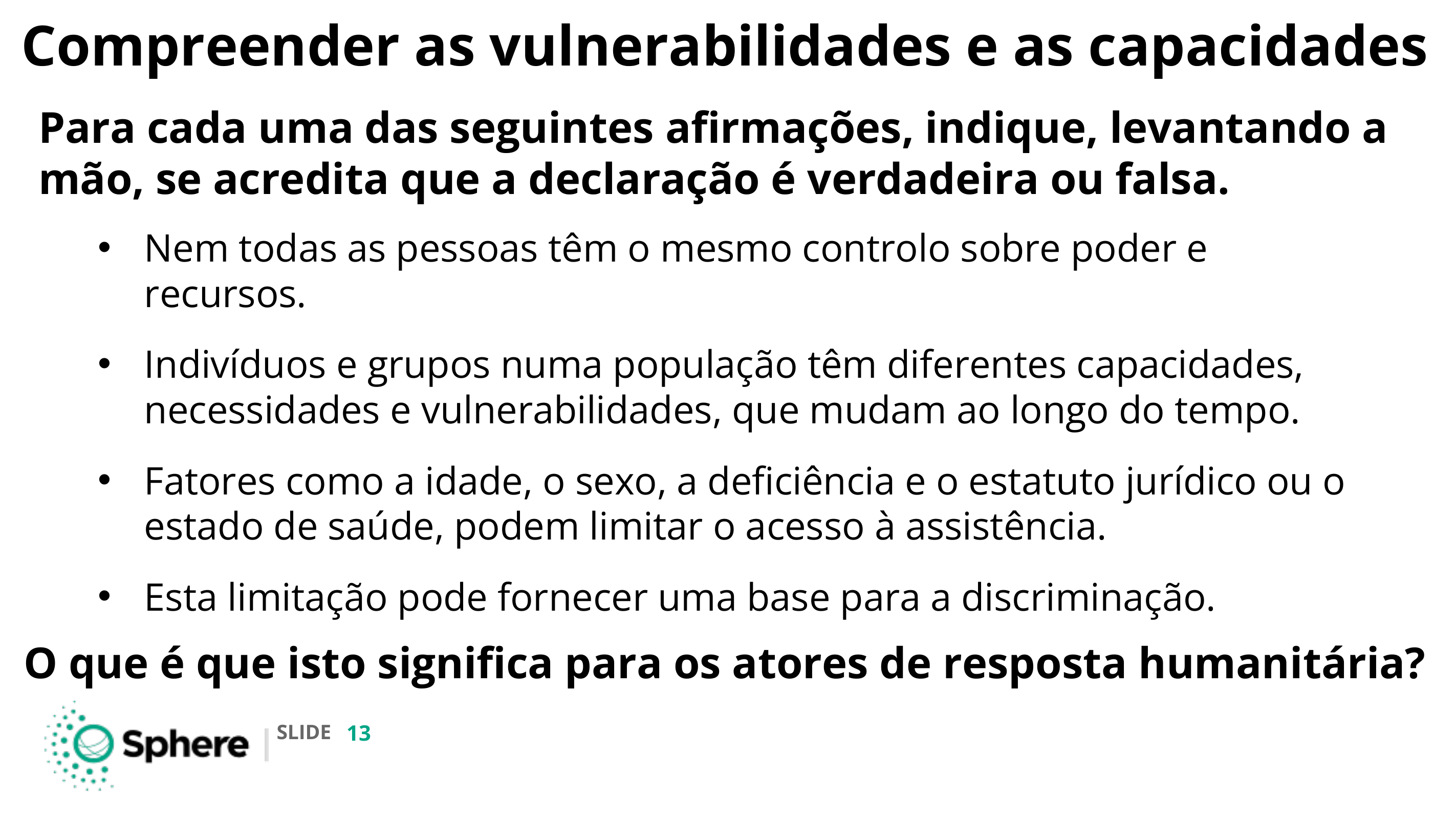

# Compreender as vulnerabilidades e as capacidades
Para cada uma das seguintes afirmações, indique, levantando a mão, se acredita que a declaração é verdadeira ou falsa.
Nem todas as pessoas têm o mesmo controlo sobre poder e recursos.
Indivíduos e grupos numa população têm diferentes capacidades, necessidades e vulnerabilidades, que mudam ao longo do tempo.
Fatores como a idade, o sexo, a deficiência e o estatuto jurídico ou o estado de saúde, podem limitar o acesso à assistência.
Esta limitação pode fornecer uma base para a discriminação.
O que é que isto significa para os atores de resposta humanitária?
13